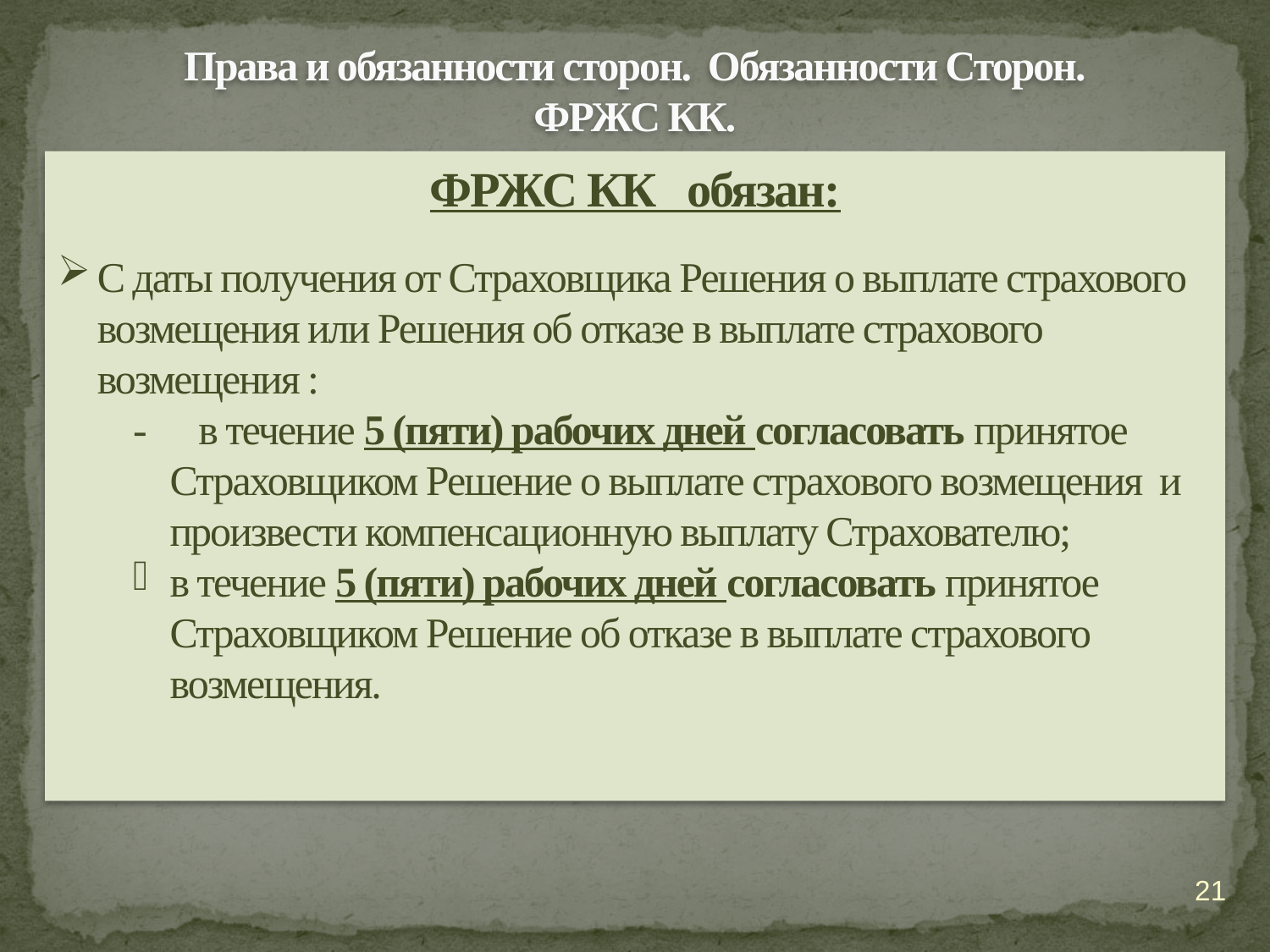

Права и обязанности сторон.  Обязанности Сторон.
ФРЖС КК.
ФРЖС КК   обязан:

С даты получения от Страховщика Решения о выплате страхового возмещения или Решения об отказе в выплате страхового возмещения :
-      в течение 5 (пяти) рабочих дней согласовать принятое Страховщиком Решение о выплате страхового возмещения  и произвести компенсационную выплату Страхователю;
в течение 5 (пяти) рабочих дней согласовать принятое Страховщиком Решение об отказе в выплате страхового возмещения.

21